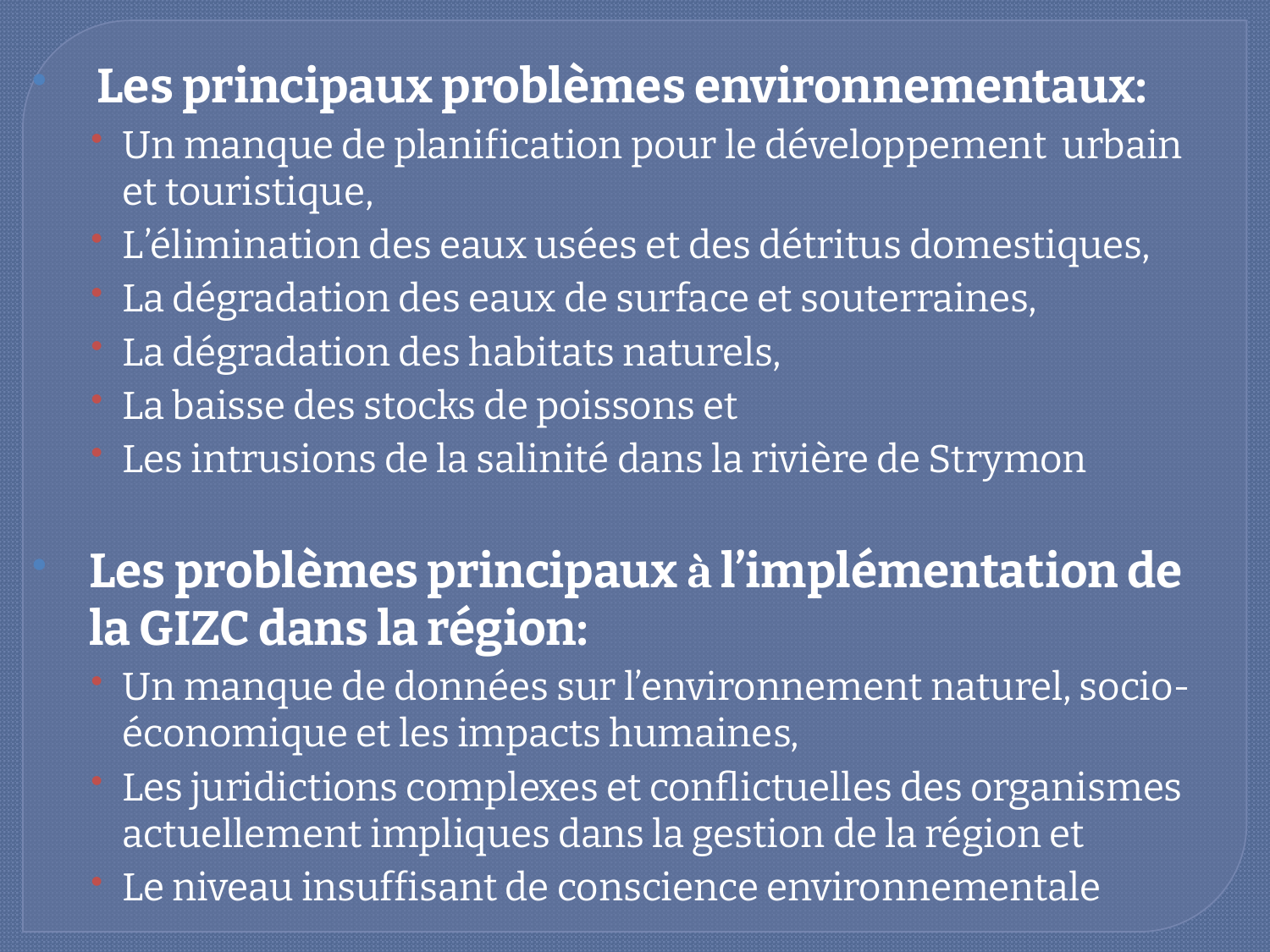

Les principaux problèmes environnementaux:
Un manque de planification pour le développement  urbain et touristique,
L’élimination des eaux usées et des détritus domestiques,
La dégradation des eaux de surface et souterraines,
La dégradation des habitats naturels,
La baisse des stocks de poissons et
Les intrusions de la salinité dans la rivière de Strymon

Les problèmes principaux à l’implémentation de la GIZC dans la région:
Un manque de données sur l’environnement naturel, socio-économique et les impacts humaines,
Les juridictions complexes et conflictuelles des organismes actuellement impliques dans la gestion de la région et
Le niveau insuffisant de conscience environnementale